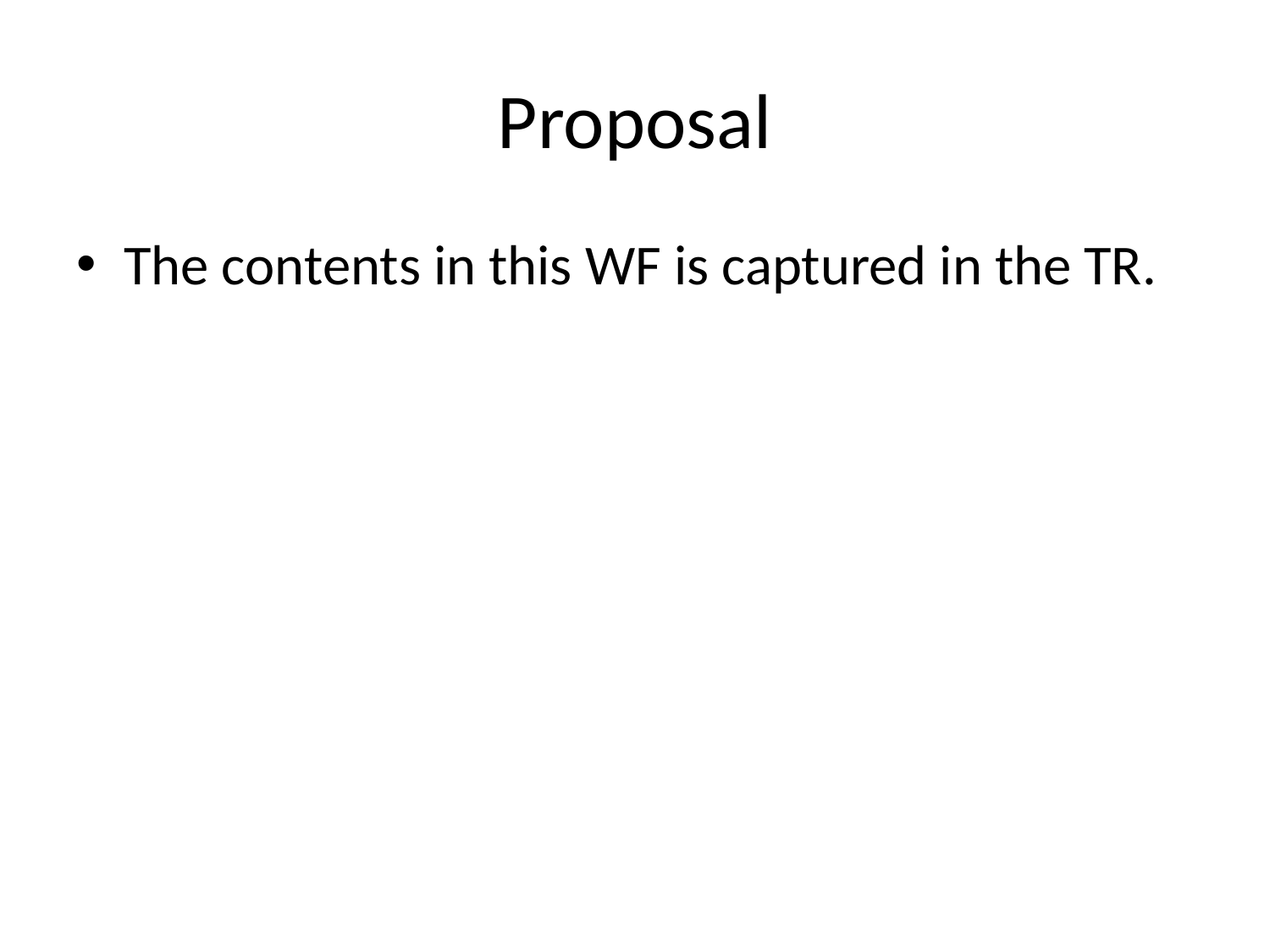

# Proposal
The contents in this WF is captured in the TR.